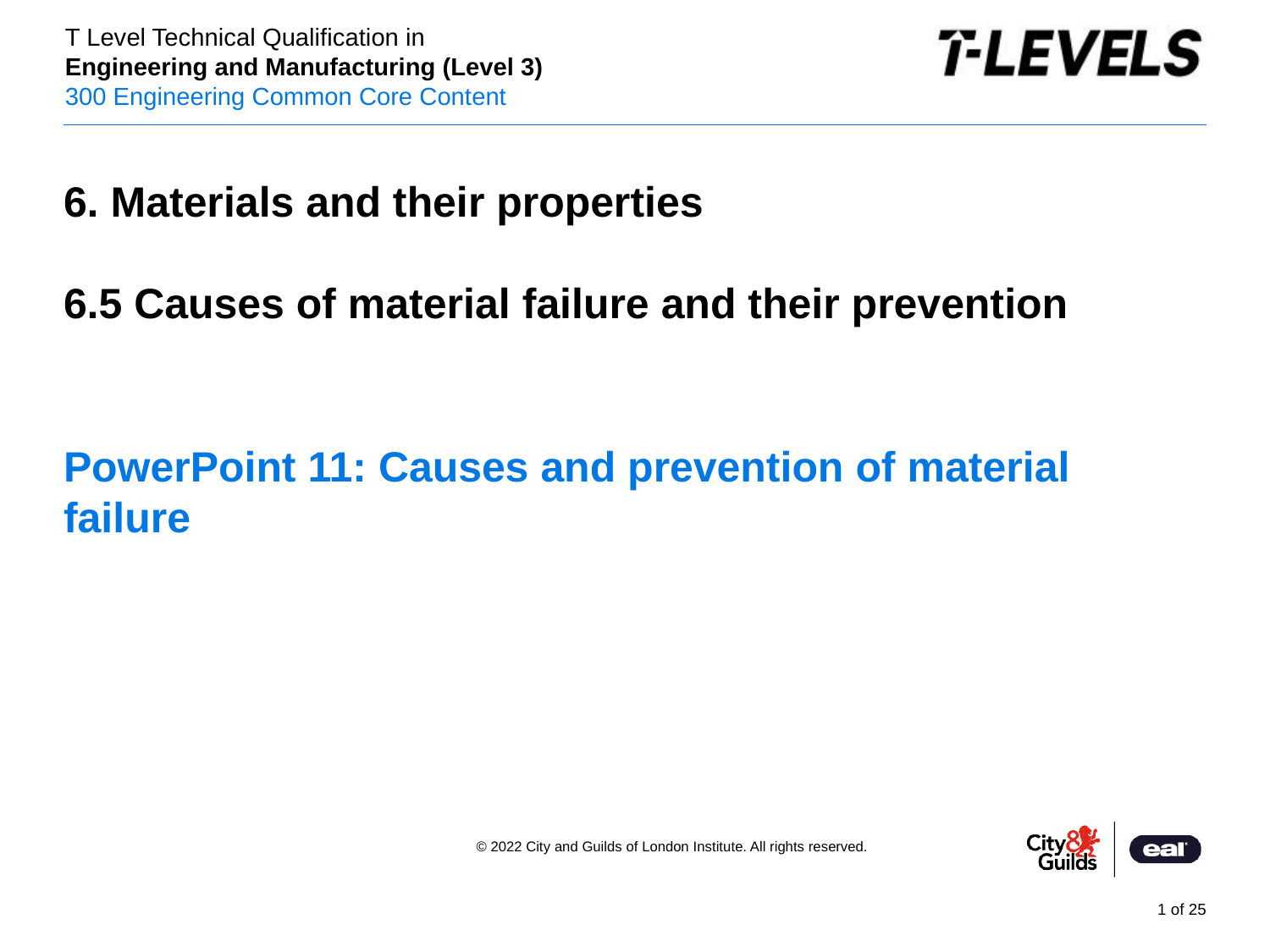

6. Materials and their properties

6.5 Causes of material failure and their prevention

PowerPoint presentation
# PowerPoint 11: Causes and prevention of material failure